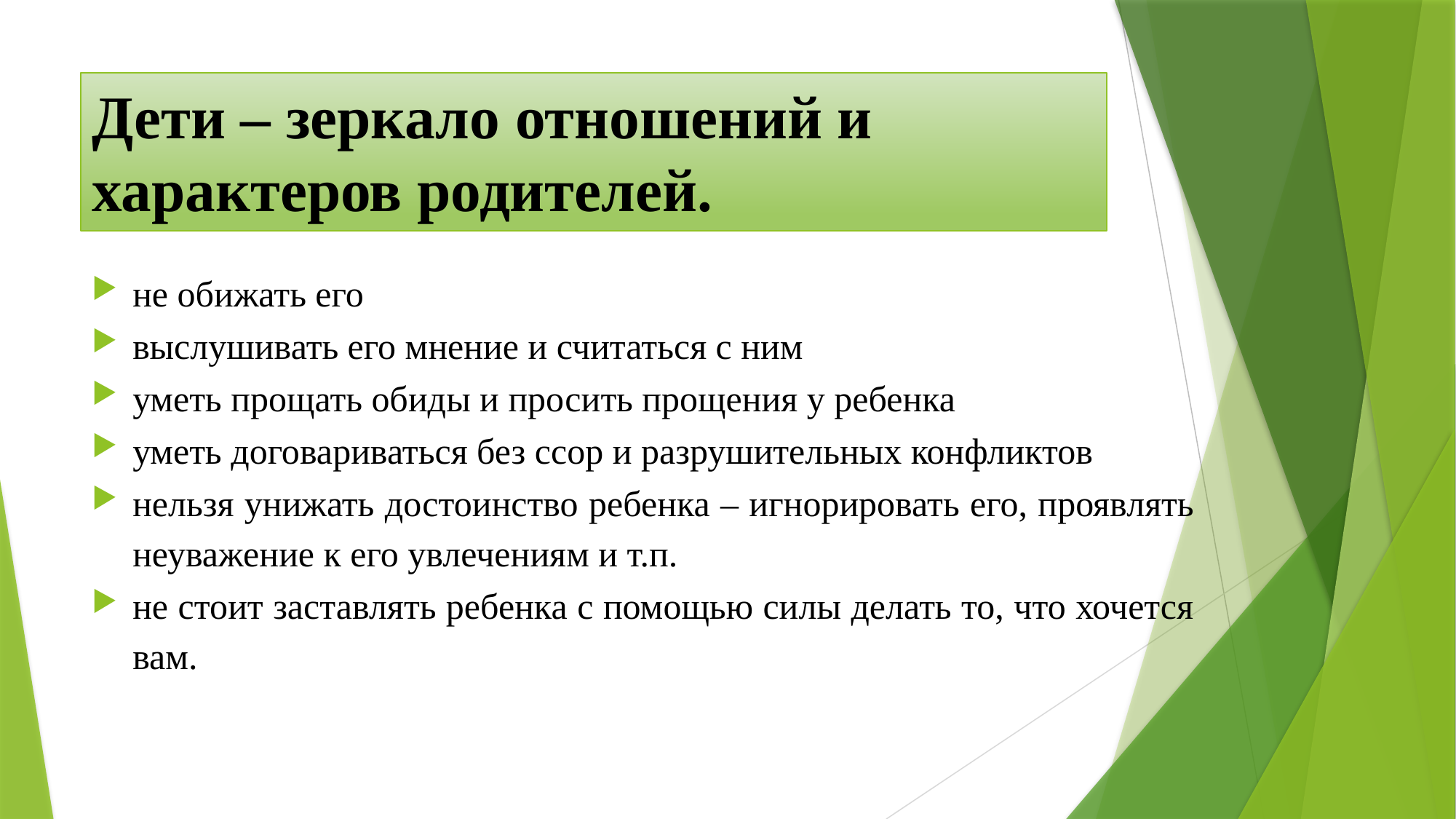

# Дети – зеркало отношений и характеров родителей.
не обижать его
выслушивать его мнение и считаться с ним
уметь прощать обиды и просить прощения у ребенка
уметь договариваться без ссор и разрушительных конфликтов
нельзя унижать достоинство ребенка – игнорировать его, проявлять неуважение к его увлечениям и т.п.
не стоит заставлять ребенка с помощью силы делать то, что хочется вам.